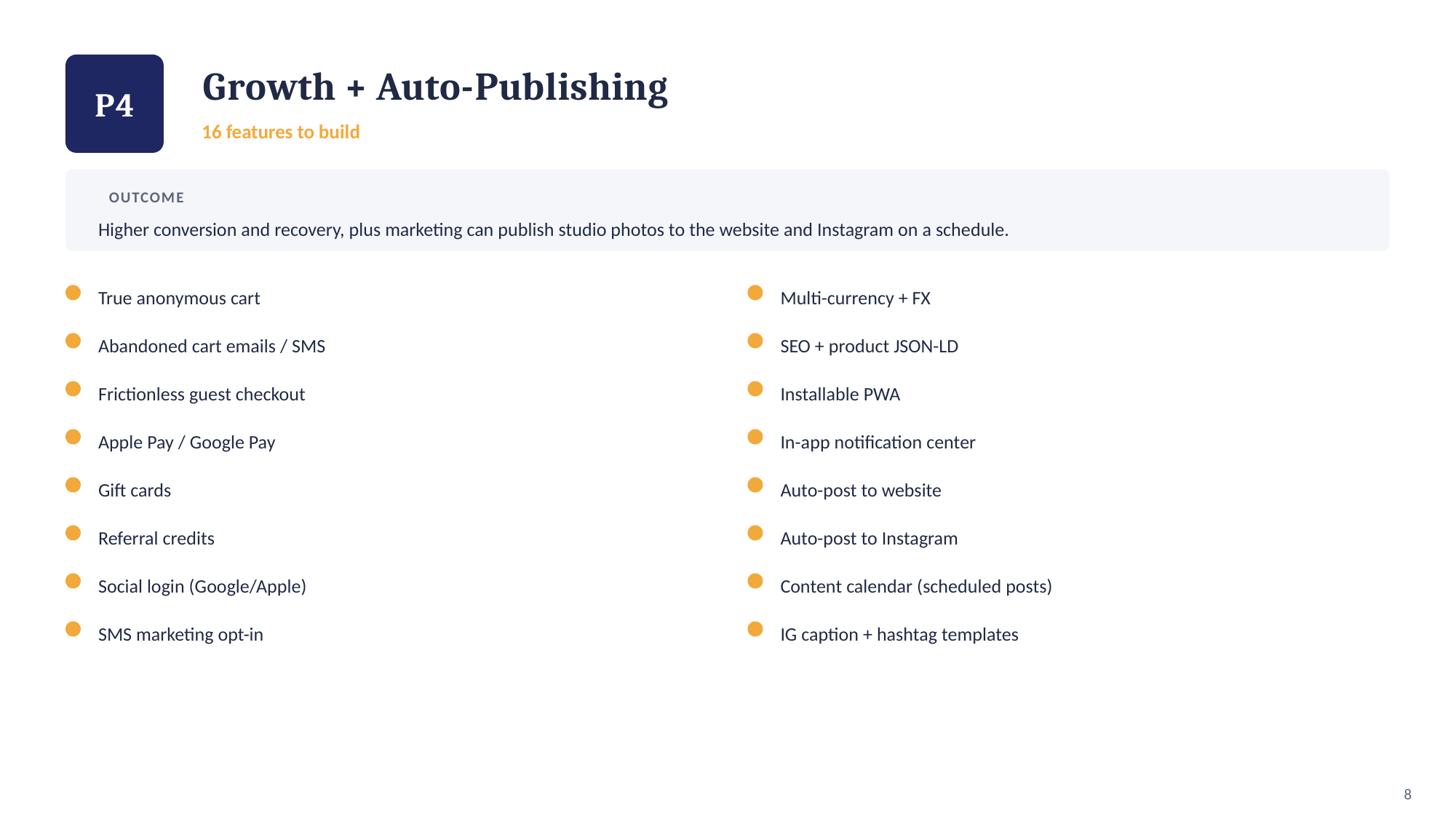

P4
Growth + Auto-Publishing
16 features to build

OUTCOME
Higher conversion and recovery, plus marketing can publish studio photos to the website and Instagram on a schedule.
True anonymous cart
Multi-currency + FX

Abandoned cart emails / SMS
SEO + product JSON-LD

Frictionless guest checkout
Installable PWA

Apple Pay / Google Pay
In-app notification center

Gift cards
Auto-post to website

Referral credits
Auto-post to Instagram

Social login (Google/Apple)
Content calendar (scheduled posts)

SMS marketing opt-in
IG caption + hashtag templates

8